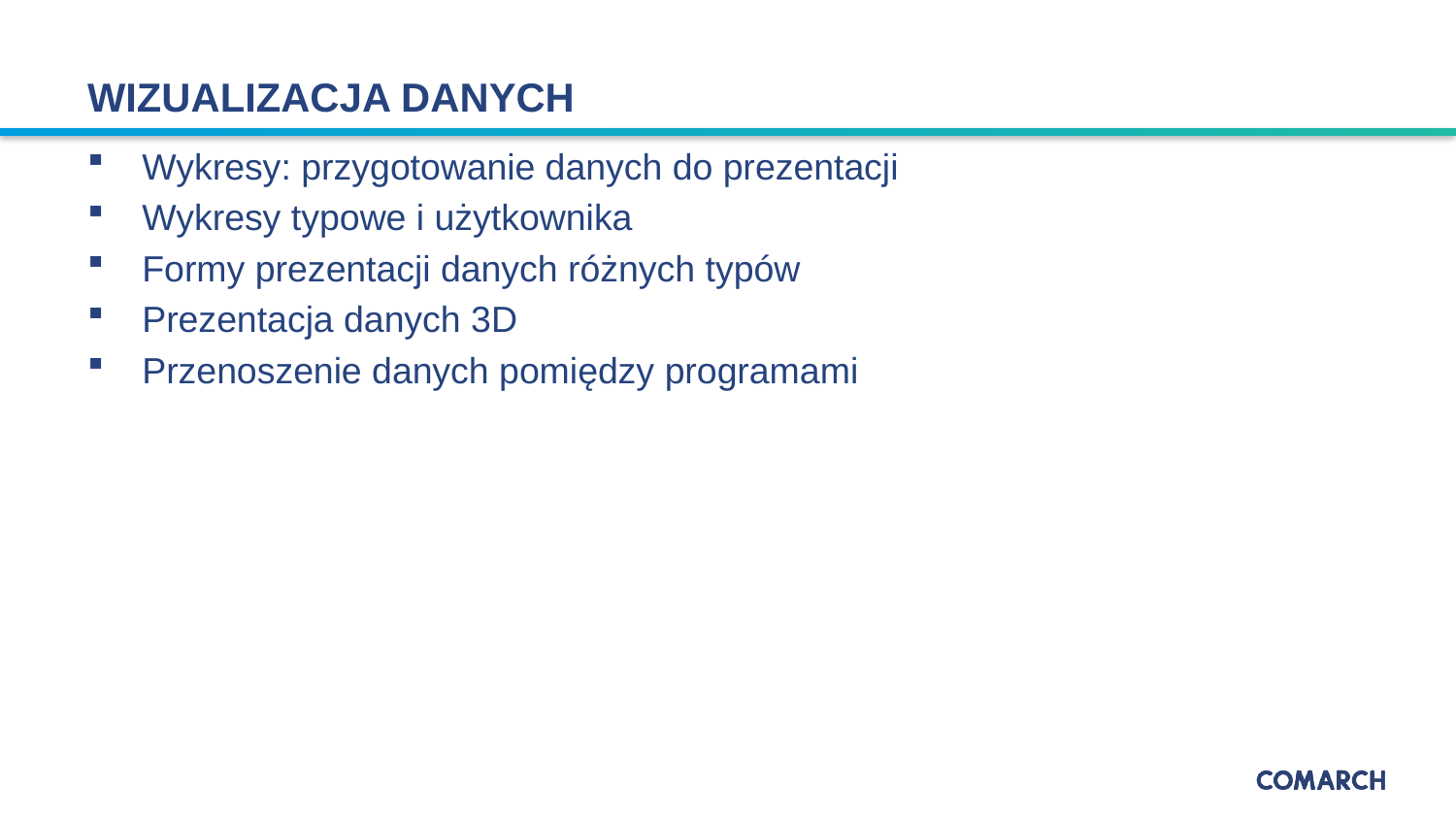

# WIZUALIZACJA DANYCH
Wykresy: przygotowanie danych do prezentacji
Wykresy typowe i użytkownika
Formy prezentacji danych różnych typów
Prezentacja danych 3D
Przenoszenie danych pomiędzy programami